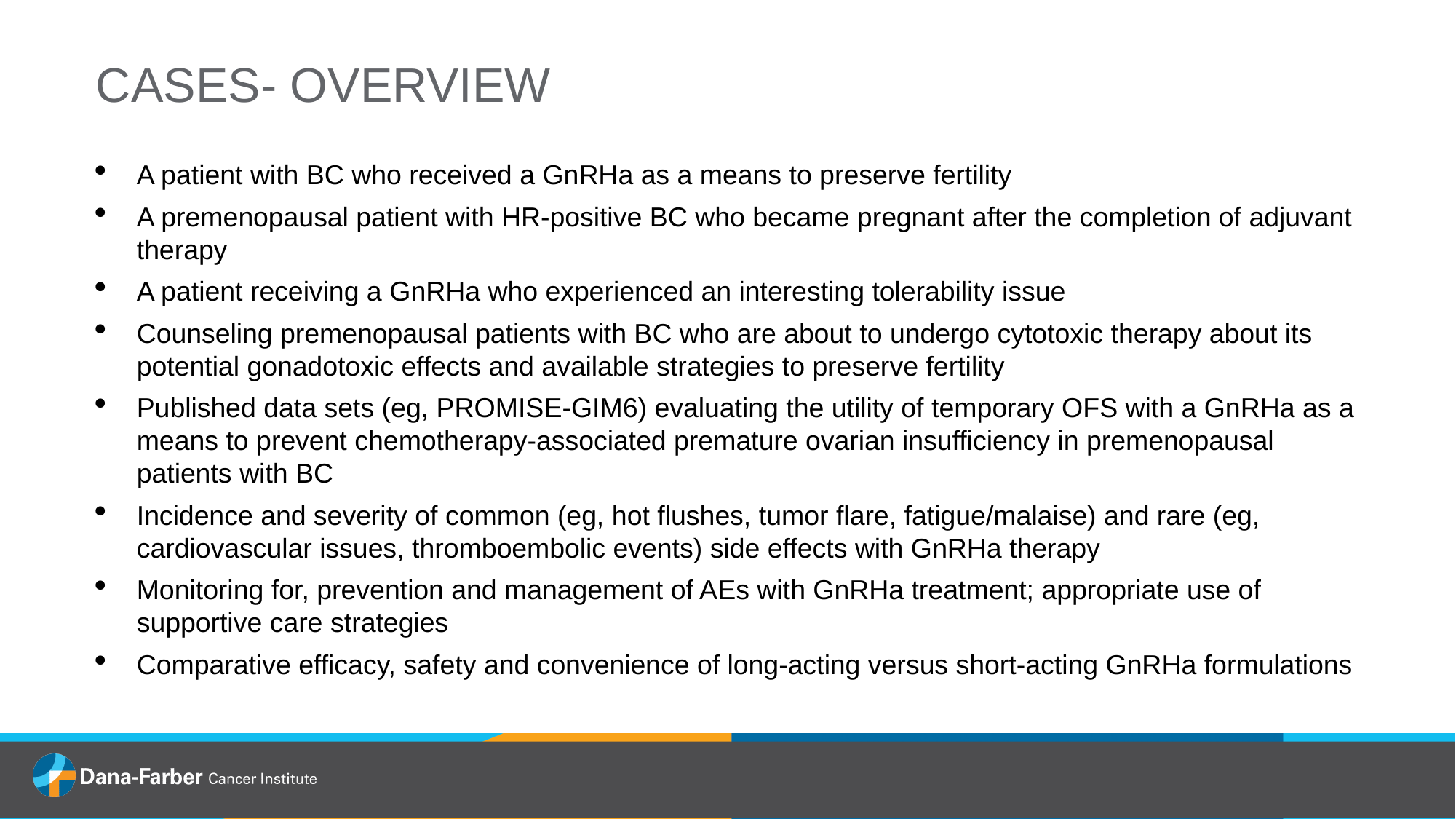

# CASES- OVERVIEW
A patient with BC who received a GnRHa as a means to preserve fertility
A premenopausal patient with HR-positive BC who became pregnant after the completion of adjuvant therapy
A patient receiving a GnRHa who experienced an interesting tolerability issue
Counseling premenopausal patients with BC who are about to undergo cytotoxic therapy about its potential gonadotoxic effects and available strategies to preserve fertility
Published data sets (eg, PROMISE-GIM6) evaluating the utility of temporary OFS with a GnRHa as a means to prevent chemotherapy-associated premature ovarian insufficiency in premenopausal patients with BC
Incidence and severity of common (eg, hot flushes, tumor flare, fatigue/malaise) and rare (eg, cardiovascular issues, thromboembolic events) side effects with GnRHa therapy
Monitoring for, prevention and management of AEs with GnRHa treatment; appropriate use of supportive care strategies
Comparative efficacy, safety and convenience of long-acting versus short-acting GnRHa formulations